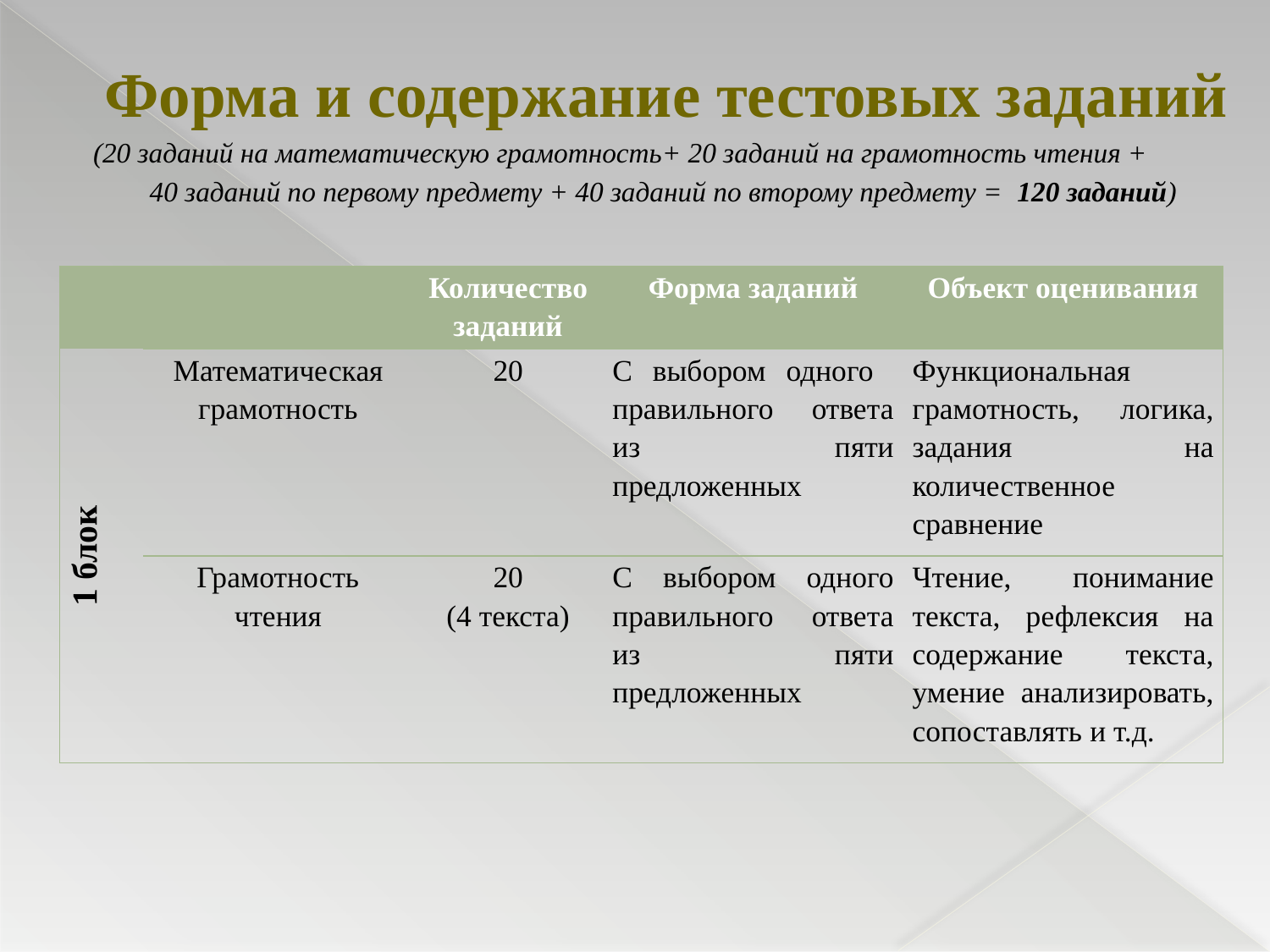

Форма и содержание тестовых заданий
(20 заданий на математическую грамотность+ 20 заданий на грамотность чтения +                      40 заданий по первому предмету + 40 заданий по второму предмету =  120 заданий)
|  |  | Количество заданий | Форма заданий | Объект оценивания |
| --- | --- | --- | --- | --- |
| 1 блок | Математическая грамотность | 20 | С выбором одного правильного ответа из пяти предложенных | Функциональная грамотность, логика, задания на количественное сравнение |
|  | Грамотность чтения | 20 (4 текста) | С выбором одного правильного ответа из пяти предложенных | Чтение, понимание текста, рефлексия на содержание текста, умение анализировать, сопоставлять и т.д. |